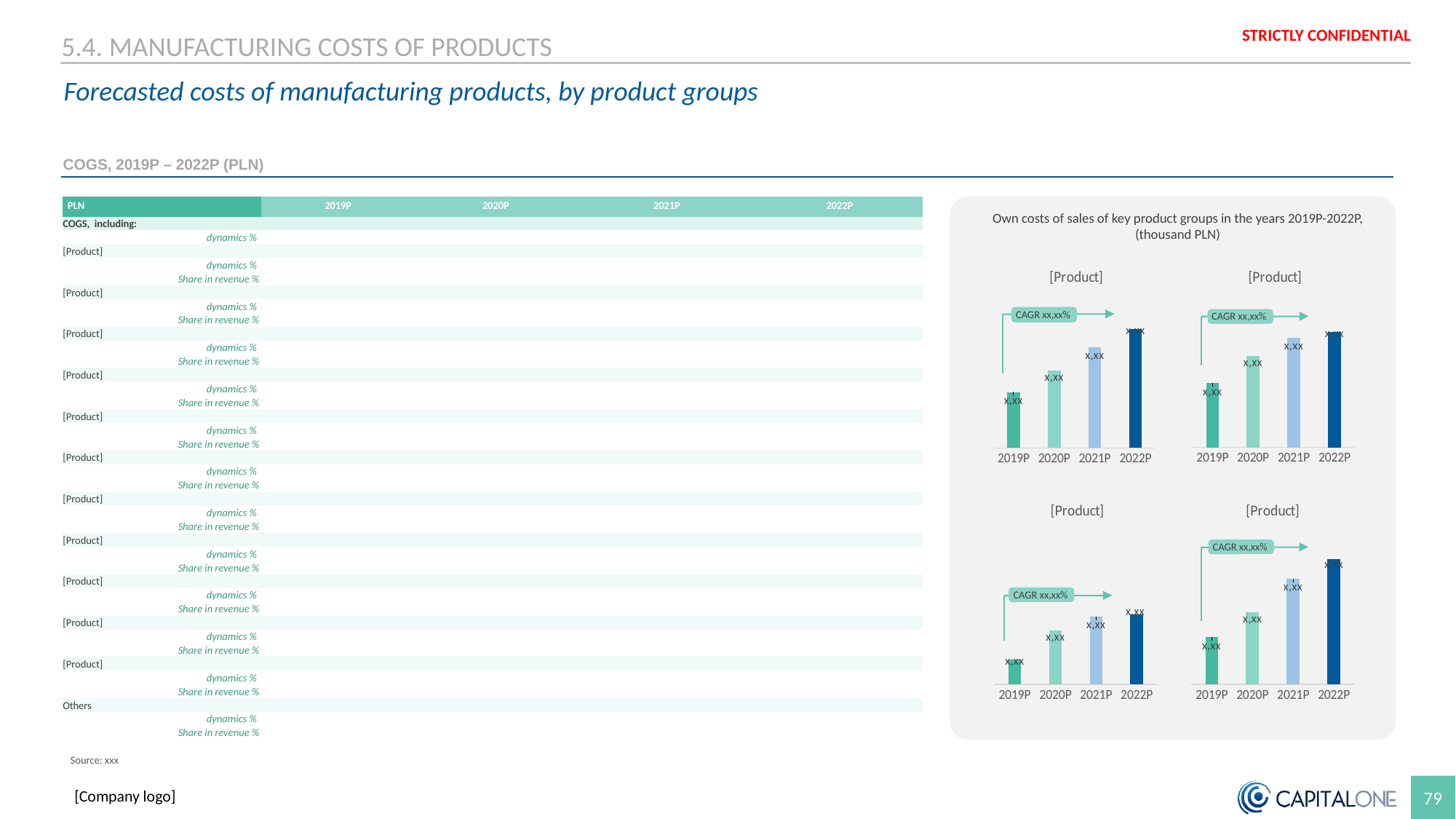

5.4. MANUFACTURING COSTS OF PRODUCTS
Forecasted costs of manufacturing products, by product groups
COGS, 2019P – 2022P (PLN)

| PLN | 2019P | 2020P | 2021P | 2022P |
| --- | --- | --- | --- | --- |
| COGS, including: |  |  |  |  |
| dynamics % |  |  |  |  |
| [Product] |  |  |  |  |
| dynamics % |  |  |  |  |
| Share in revenue % |  |  |  |  |
| [Product] |  |  |  |  |
| dynamics % |  |  |  |  |
| Share in revenue % |  |  |  |  |
| [Product] |  |  |  |  |
| dynamics % |  |  |  |  |
| Share in revenue % |  |  |  |  |
| [Product] |  |  |  |  |
| dynamics % |  |  |  |  |
| Share in revenue % |  |  |  |  |
| [Product] |  |  |  |  |
| dynamics % |  |  |  |  |
| Share in revenue % |  |  |  |  |
| [Product] |  |  |  |  |
| dynamics % |  |  |  |  |
| Share in revenue % |  |  |  |  |
| [Product] |  |  |  |  |
| dynamics % |  |  |  |  |
| Share in revenue % |  |  |  |  |
| [Product] |  |  |  |  |
| dynamics % |  |  |  |  |
| Share in revenue % |  |  |  |  |
| [Product] |  |  |  |  |
| dynamics % |  |  |  |  |
| Share in revenue % |  |  |  |  |
| [Product] |  |  |  |  |
| dynamics % |  |  |  |  |
| Share in revenue % |  |  |  |  |
| [Product] |  |  |  |  |
| dynamics % |  |  |  |  |
| Share in revenue % |  |  |  |  |
| Others |  |  |  |  |
| dynamics % |  |  |  |  |
| Share in revenue % |  |  |  |  |
Own costs of sales of key product groups in the years 2019P-2022P, (thousand PLN)

### Chart:  [Product]

| Category |  Pastylki do ssania  |
|---|---|
|  2019P  | 1207.580118399894 |
|  2020P  | 1717.823233682577 |
|  2021P  | 2060.148235688656 |
|  2022P  | 2174.4235917297447 |

### Chart:  [Product]

| Category |  Kapsułki twarde  |
|---|---|
|  2019P  | 1048.846359550409 |
|  2020P  | 1461.9726871289674 |
|  2021P  | 1892.8158848667492 |
|  2022P  | 2244.708446026222 |
CAGR xx,xx%

CAGR xx,xx%

### Chart: [Product]

| Category |  Tabletki  |
|---|---|
|  2019P  | 881.040328450367 |
|  2020P  | 1346.2788135501319 |
|  2021P  | 1960.4552841602233 |
|  2022P  | 2325.393510871121 |

### Chart:  [Product]

| Category |  Pastylki miękkie  |
|---|---|
|  2019P  | 467.4167715226659 |
|  2020P  | 1004.1322861277308 |
|  2021P  | 1255.627143414873 |
|  2022P  | 1305.234284487509 |
CAGR xx,xx%

CAGR xx,xx%

Source: xxx